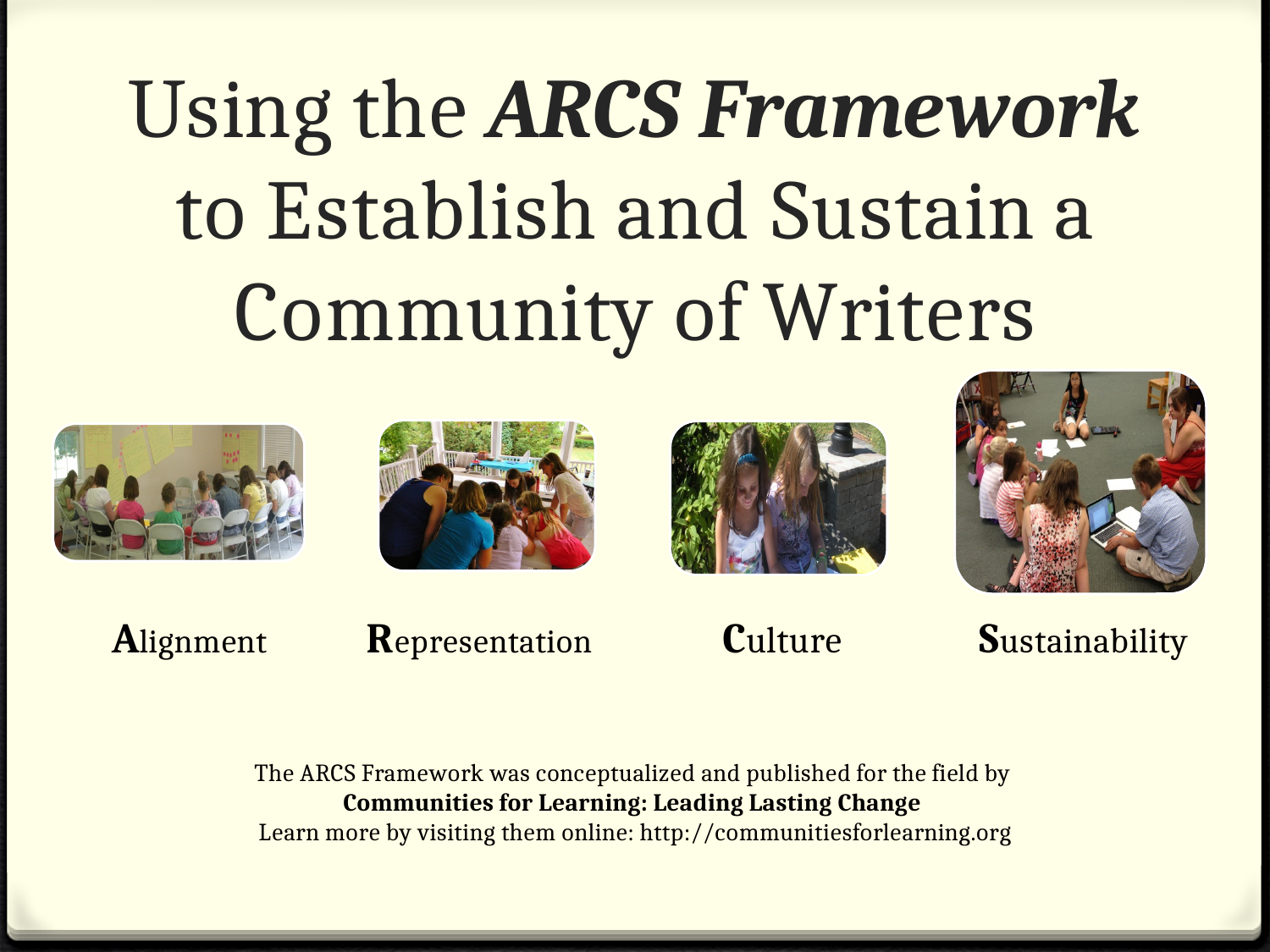

# Using the ARCS Framework to Establish and Sustain a Community of Writers
Alignment
Representation
Culture
Sustainability
The ARCS Framework was conceptualized and published for the field by
Communities for Learning: Leading Lasting Change
Learn more by visiting them online: http://communitiesforlearning.org